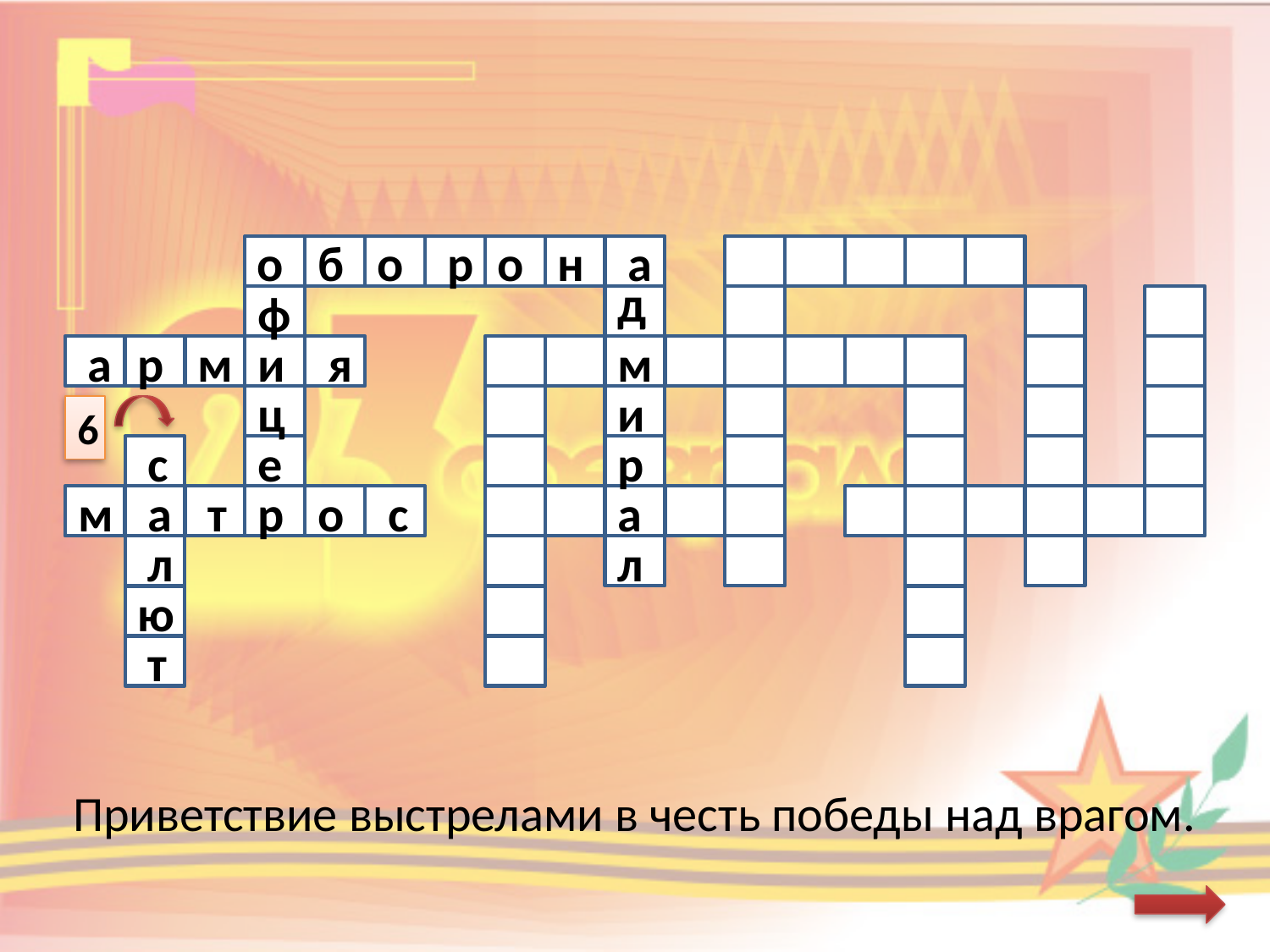

о
б
о
р
о
н
а

д
ф
а
р
м
и
я
м
ц
и
6

с
е
р
м
а
т
р
о
с
а
л
л
ю
т
Приветствие выстрелами в честь победы над врагом.